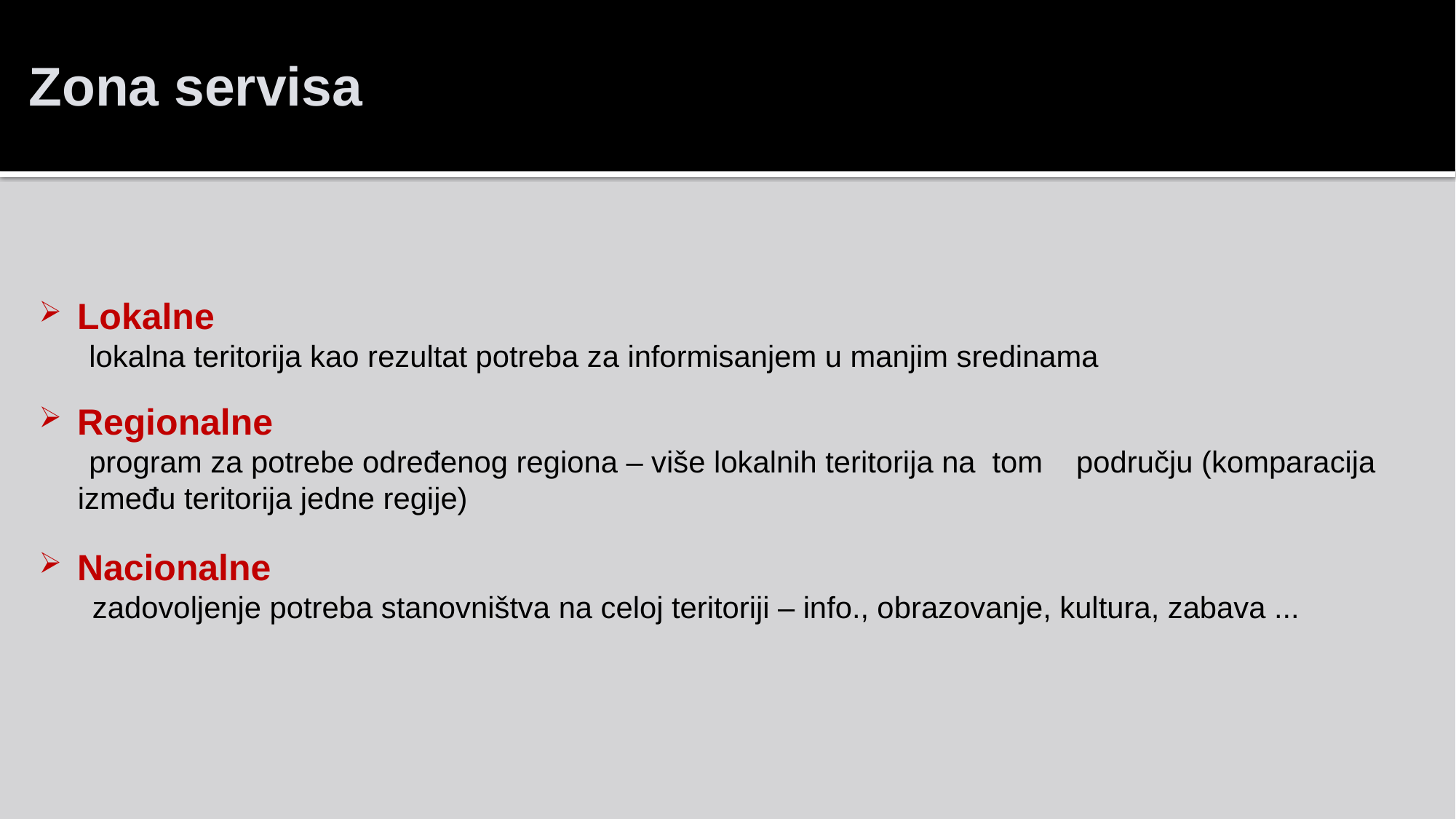

# Zona servisa

Lokalne
      lokalna teritorija kao rezultat potreba za informisanjem u manjim sredinama

Regionalne
      program za potrebe određenog regiona – više lokalnih teritorija na  tom    području (komparacija između teritorija jedne regije)

Nacionalne
       zadovoljenje potreba stanovništva na celoj teritoriji – info., obrazovanje, kultura, zabava ...